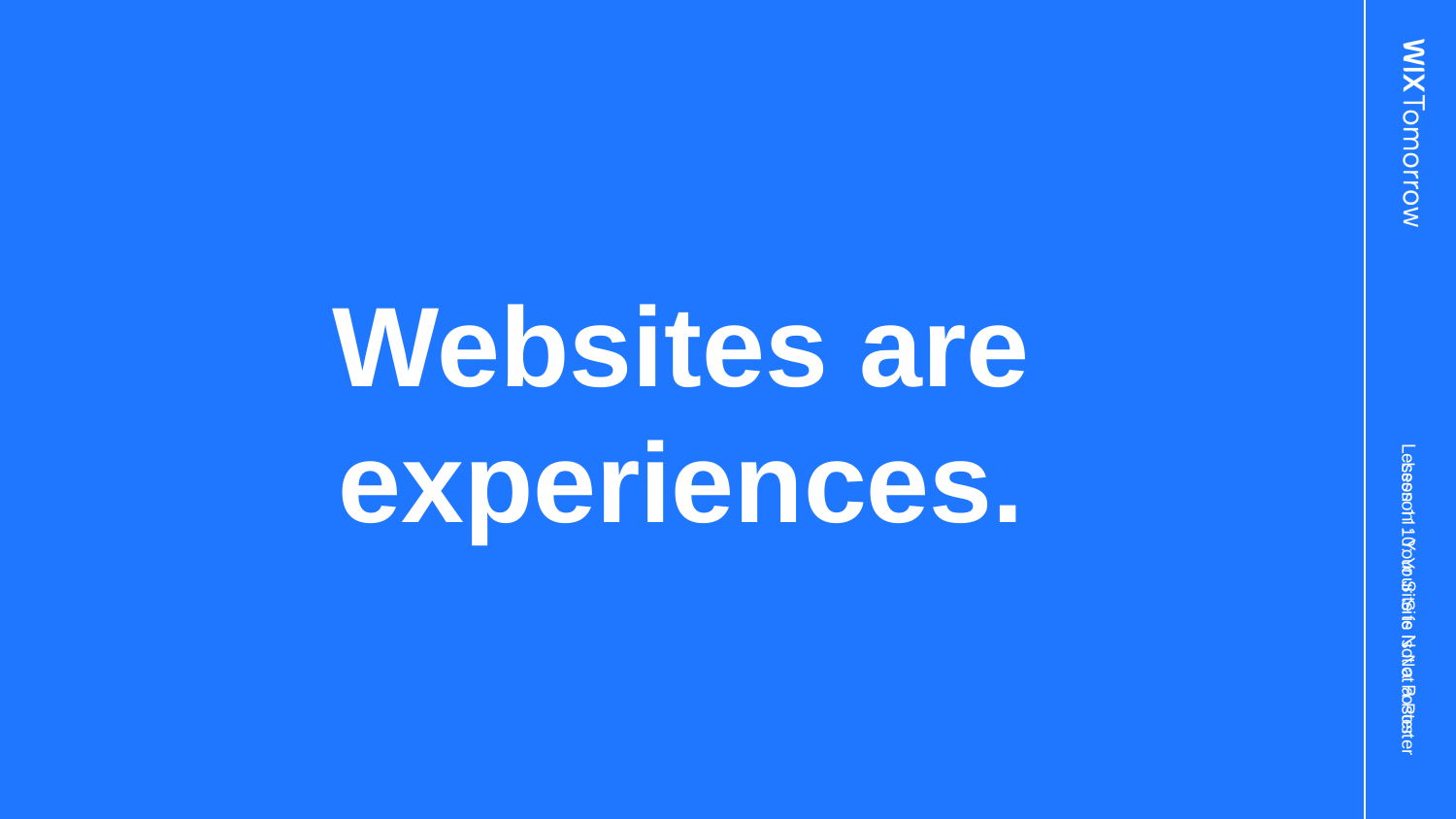

Websites are experiences.
# Lesson 11: Your Site is Not a Poster